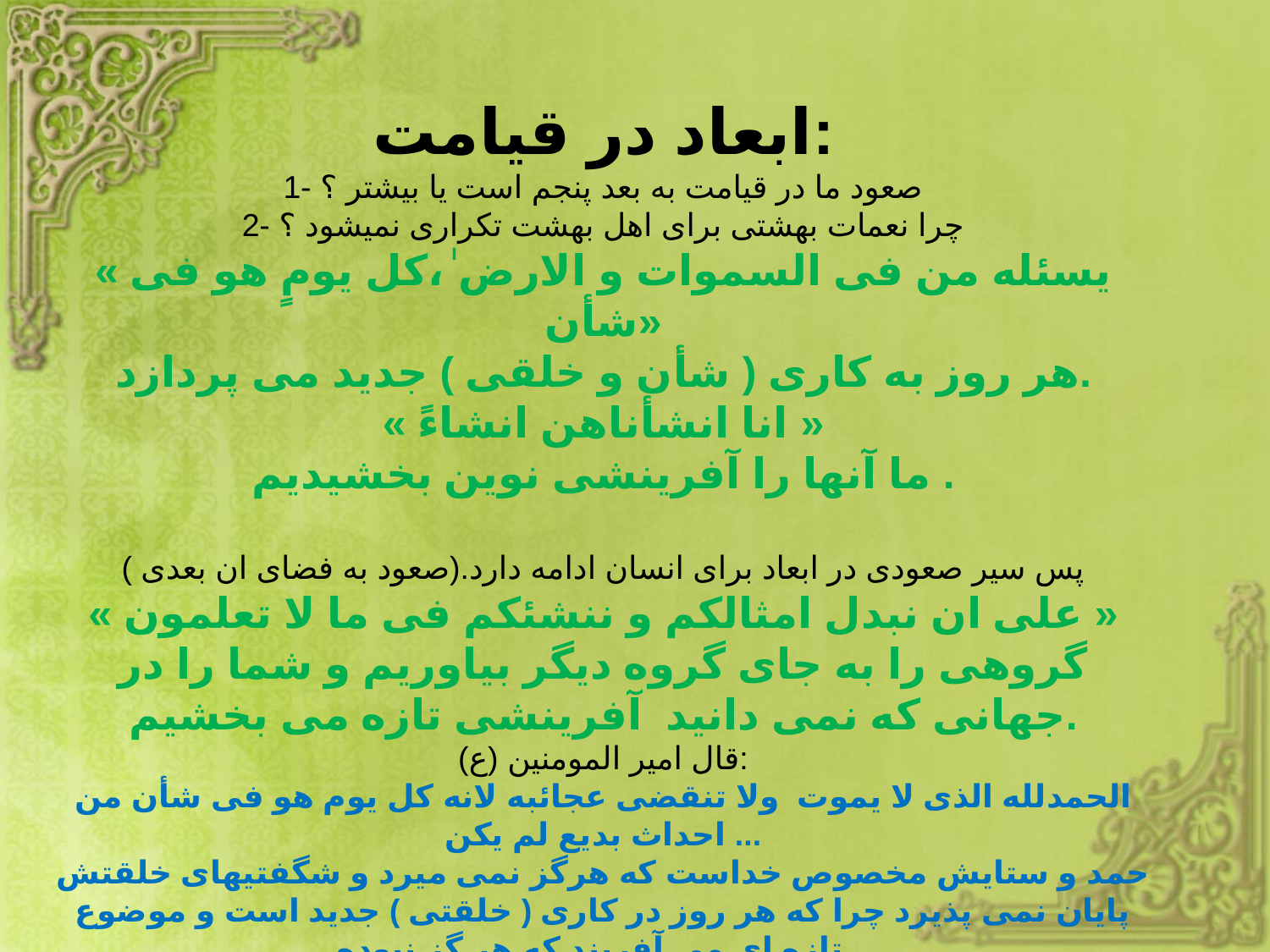

ابعاد در قیامت:
1- صعود ما در قیامت به بعد پنجم است یا بیشتر ؟
2- چرا نعمات بهشتی برای اهل بهشت تکراری نمیشود ؟
« یسئله من فی السموات و الارض ٰ،کل یومٍ هو فی شأن»
هر روز به کاری ( شأن و خلقی ) جدید می پردازد.
« انا انشأناهن انشاءً »
ما آنها را آفرینشی نوین بخشیدیم .

پس سیر صعودی در ابعاد برای انسان ادامه دارد.(صعود به فضای ان بعدی )
« علی ان نبدل امثالکم و ننشئکم فی ما لا تعلمون »
گروهی را به جای گروه دیگر بیاوریم و شما را در جهانی که نمی دانید  آفرینشی تازه می بخشیم.
قال امیر المومنین (ع):
الحمدلله الذی لا یموت  ولا تنقضی عجائبه لانه کل یوم هو فی شأن من احداث بدیع لم یکن ...
حمد و ستایش مخصوص خداست که هرگز نمی میرد و شگفتیهای خلقتش پایان نمی پذیرد چرا که هر روز در کاری ( خلقتی ) جدید است و موضوع تازه ای می آفریند که هر گز نبوده...